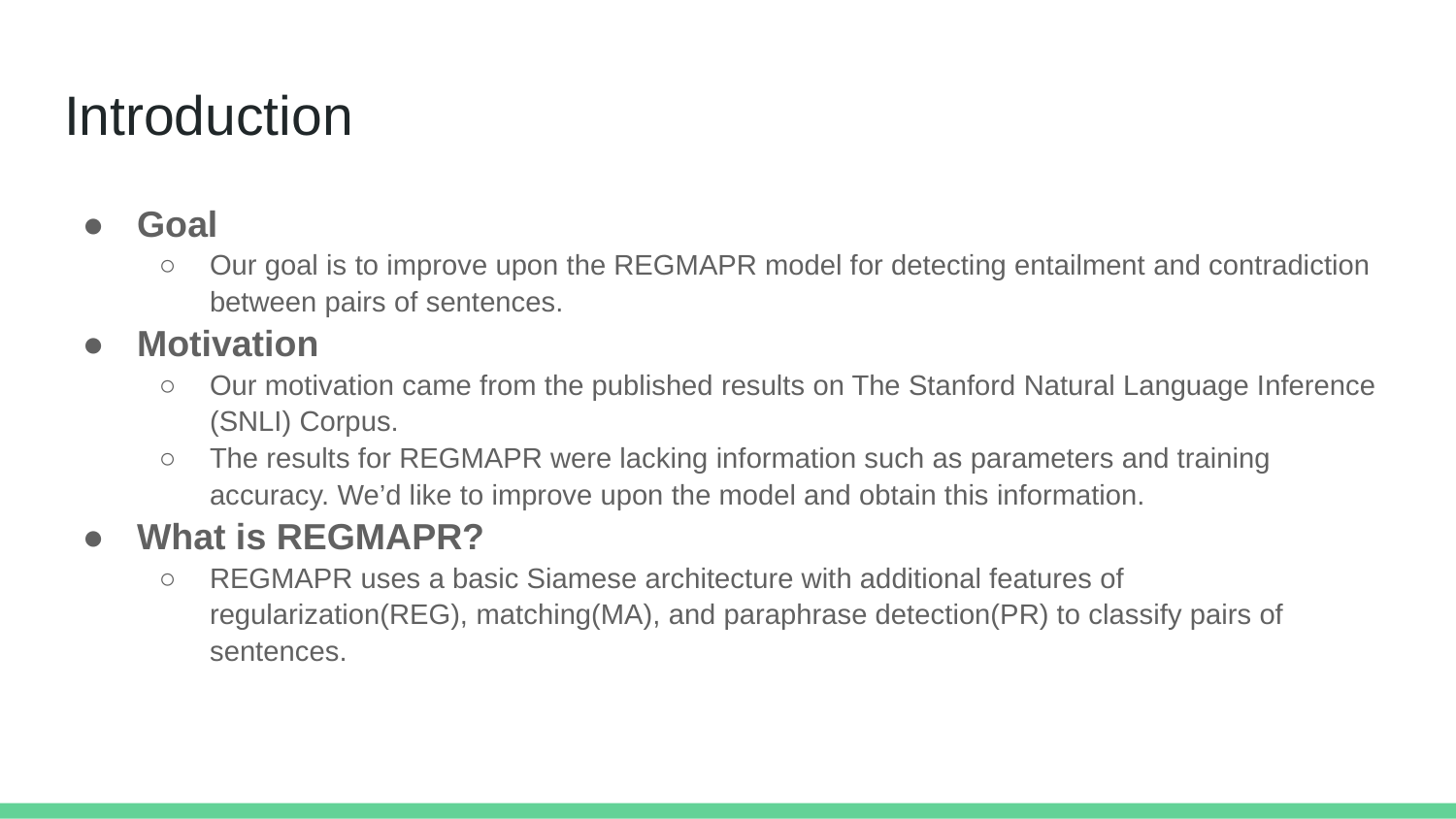

# Introduction
Goal
Our goal is to improve upon the REGMAPR model for detecting entailment and contradiction between pairs of sentences.
Motivation
Our motivation came from the published results on The Stanford Natural Language Inference (SNLI) Corpus.
The results for REGMAPR were lacking information such as parameters and training accuracy. We’d like to improve upon the model and obtain this information.
What is REGMAPR?
REGMAPR uses a basic Siamese architecture with additional features of regularization(REG), matching(MA), and paraphrase detection(PR) to classify pairs of sentences.